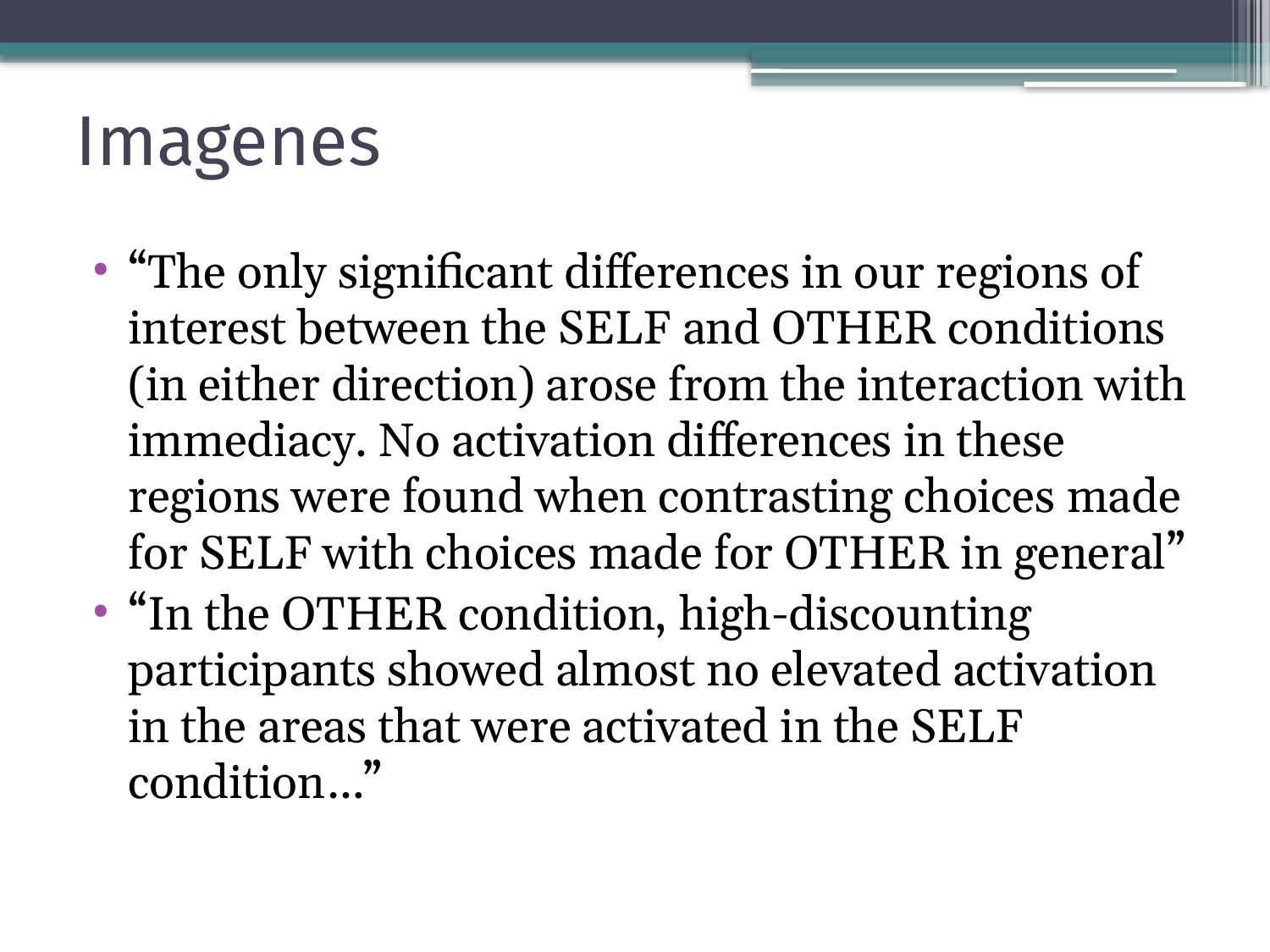

# Imagenes
“The only significant differences in our regions of interest between the SELF and OTHER conditions (in either direction) arose from the interaction with immediacy. No activation differences in these regions were found when contrasting choices made for SELF with choices made for OTHER in general”
“In the OTHER condition, high-discounting participants showed almost no elevated activation in the areas that were activated in the SELF condition…”